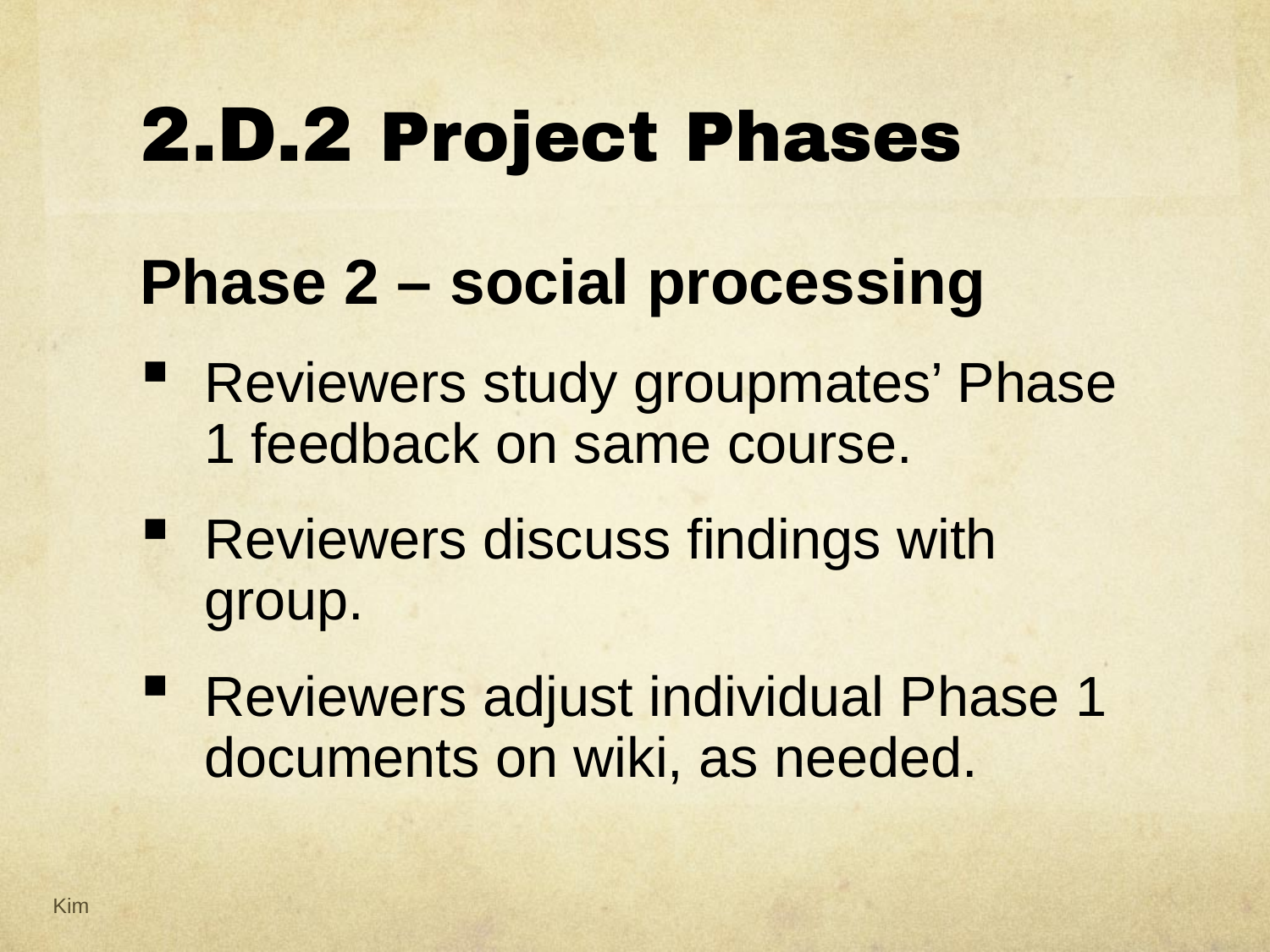

# 2.D.2 Project Phases
Phase 2 – social processing
Reviewers study groupmates’ Phase 1 feedback on same course.
Reviewers discuss findings with group.
Reviewers adjust individual Phase 1 documents on wiki, as needed.

Kim